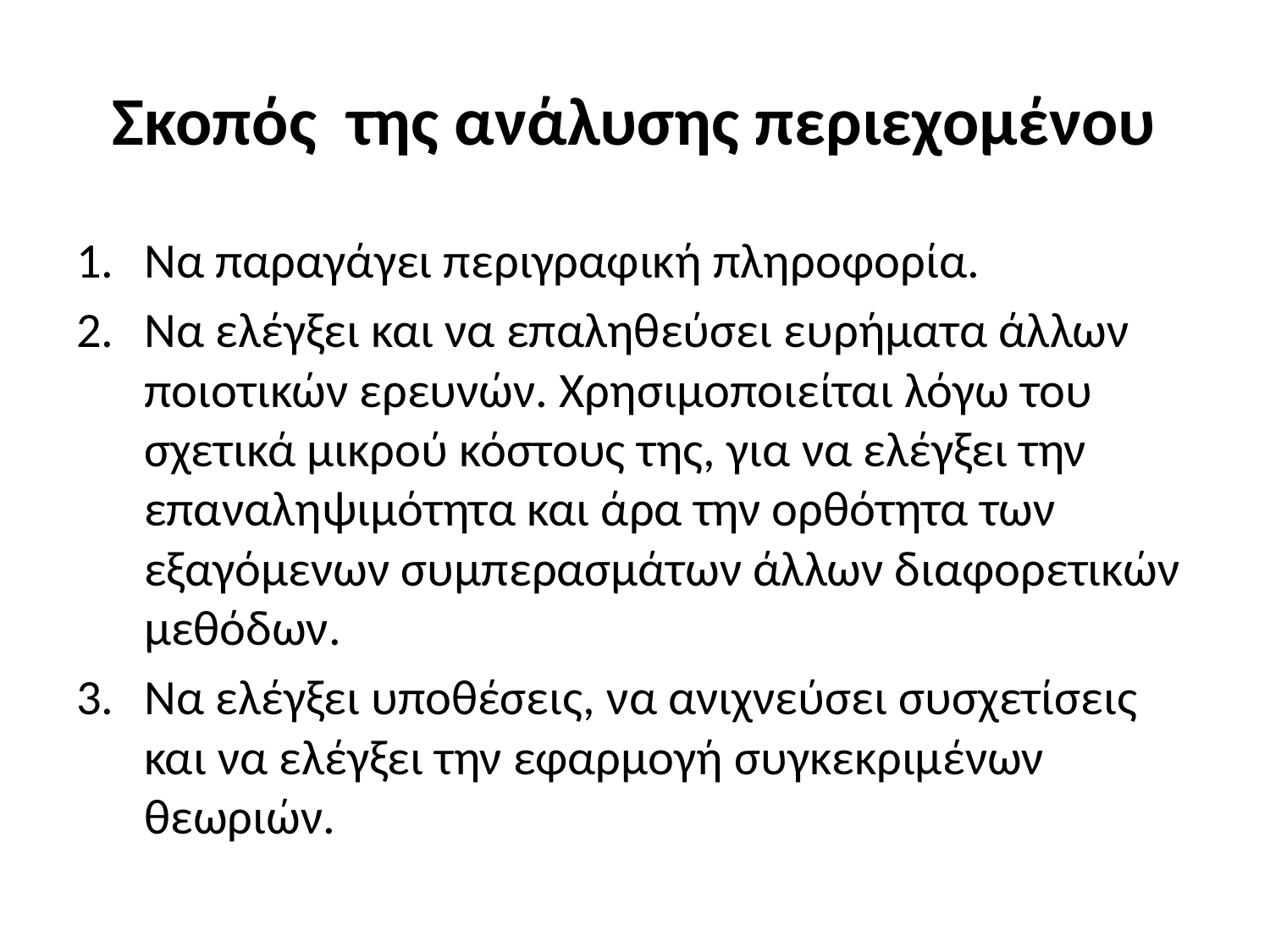

# Σκοπός  της ανάλυσης περιεχομένου
Nα παραγάγει περιγραφική πληροφορία.
Nα ελέγξει και να επαληθεύσει ευρήματα άλλων ποιοτικών ερευνών. Χρησιμοποιείται λόγω του σχετικά μικρού κόστους της, για να ελέγξει την επαναληψιμότητα και άρα την ορθότητα των εξαγόμενων συμπερασμάτων άλλων διαφορετικών μεθόδων.
Να ελέγξει υποθέσεις, να ανιχνεύσει συσχετίσεις και να ελέγξει την εφαρμογή συγκεκριμένων θεωριών.